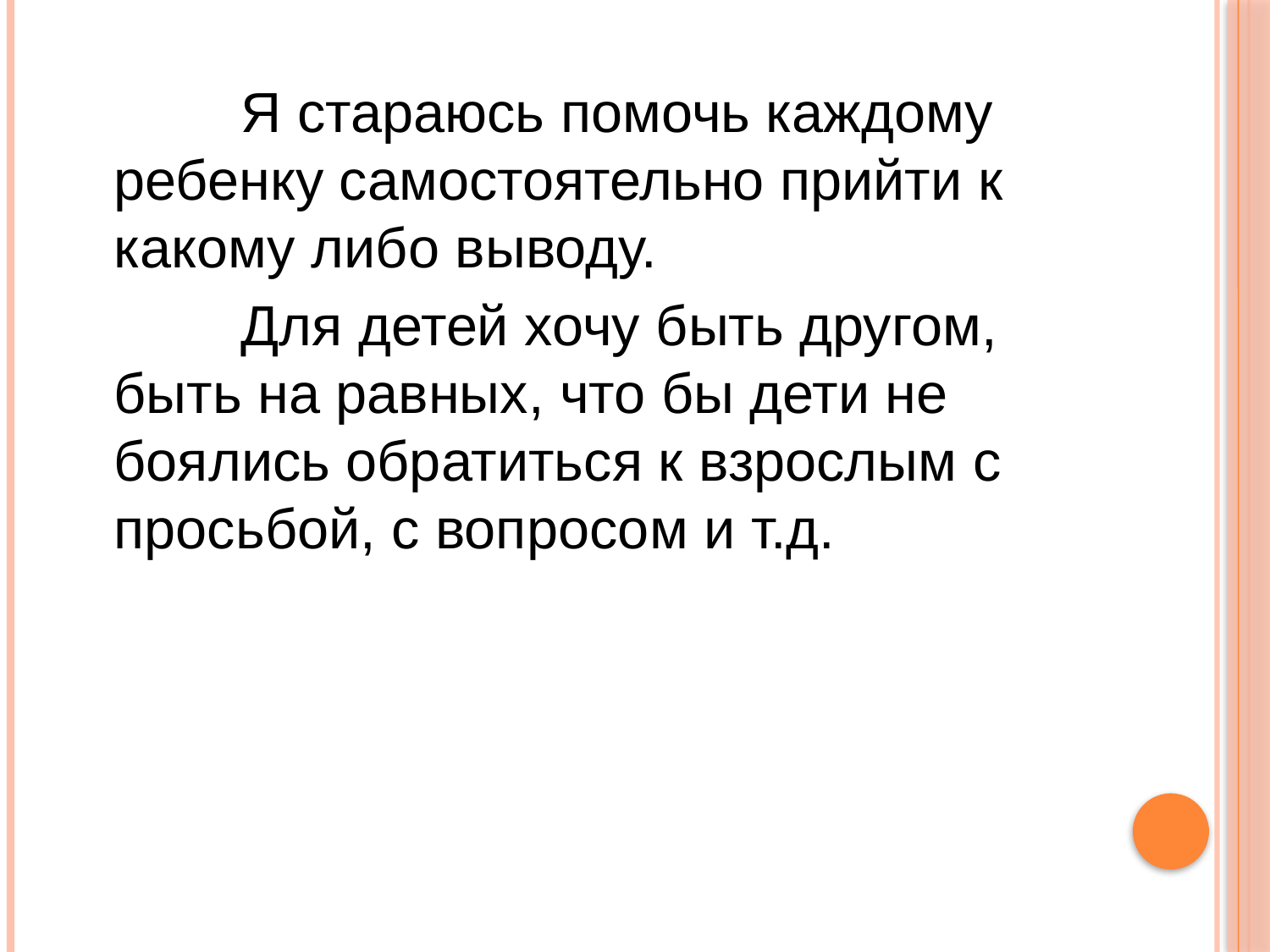

Я стараюсь помочь каждому ребенку самостоятельно прийти к какому либо выводу.
		Для детей хочу быть другом, быть на равных, что бы дети не боялись обратиться к взрослым с просьбой, с вопросом и т.д.